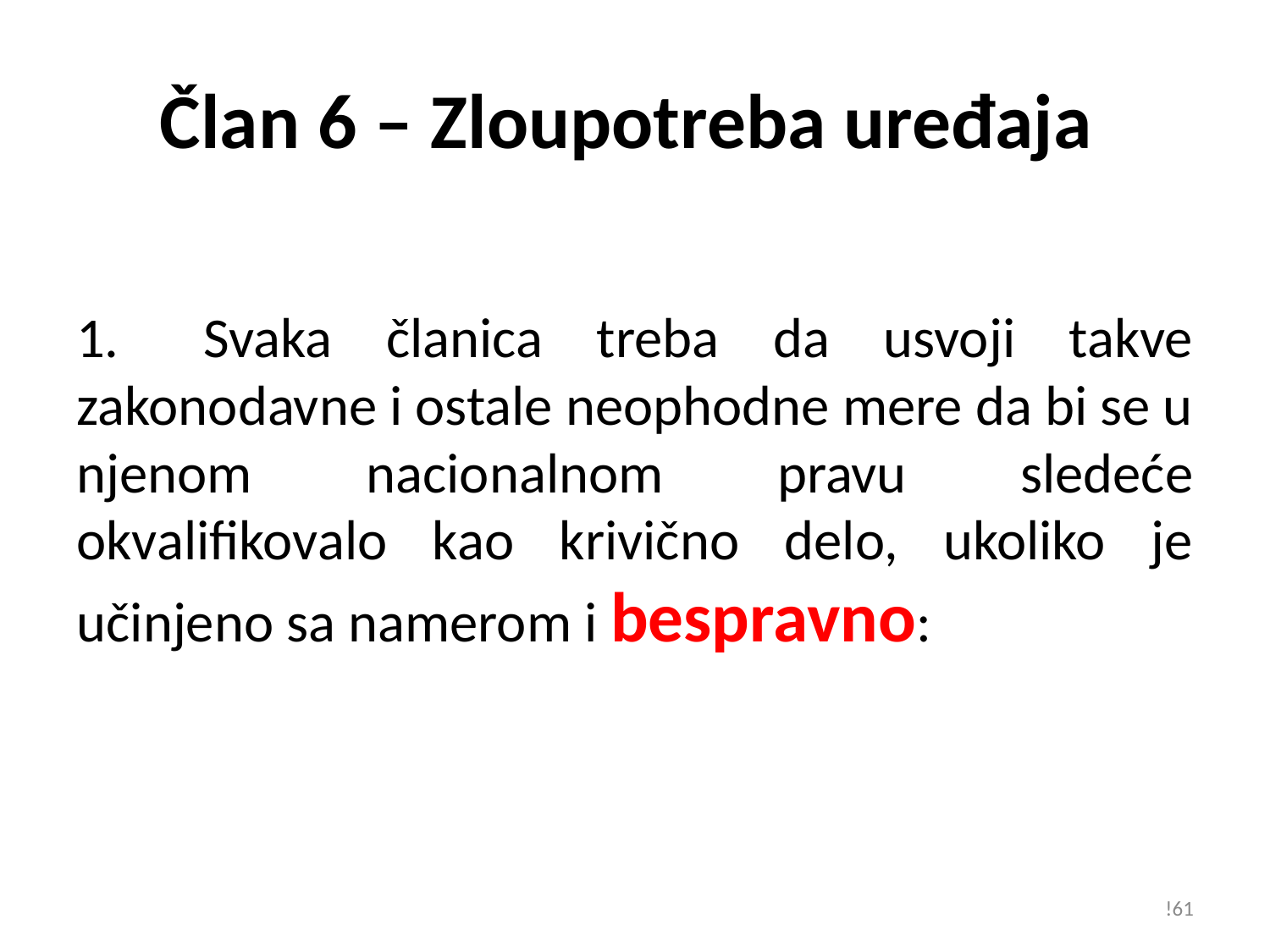

# Član 6 – Zloupotreba uređaja
1.	Svaka članica treba da usvoji takve zakonodavne i ostale neophodne mere da bi se u njenom nacionalnom pravu sledeće okvalifikovalo kao krivično delo, ukoliko je učinjeno sa namerom i bespravno:

!61